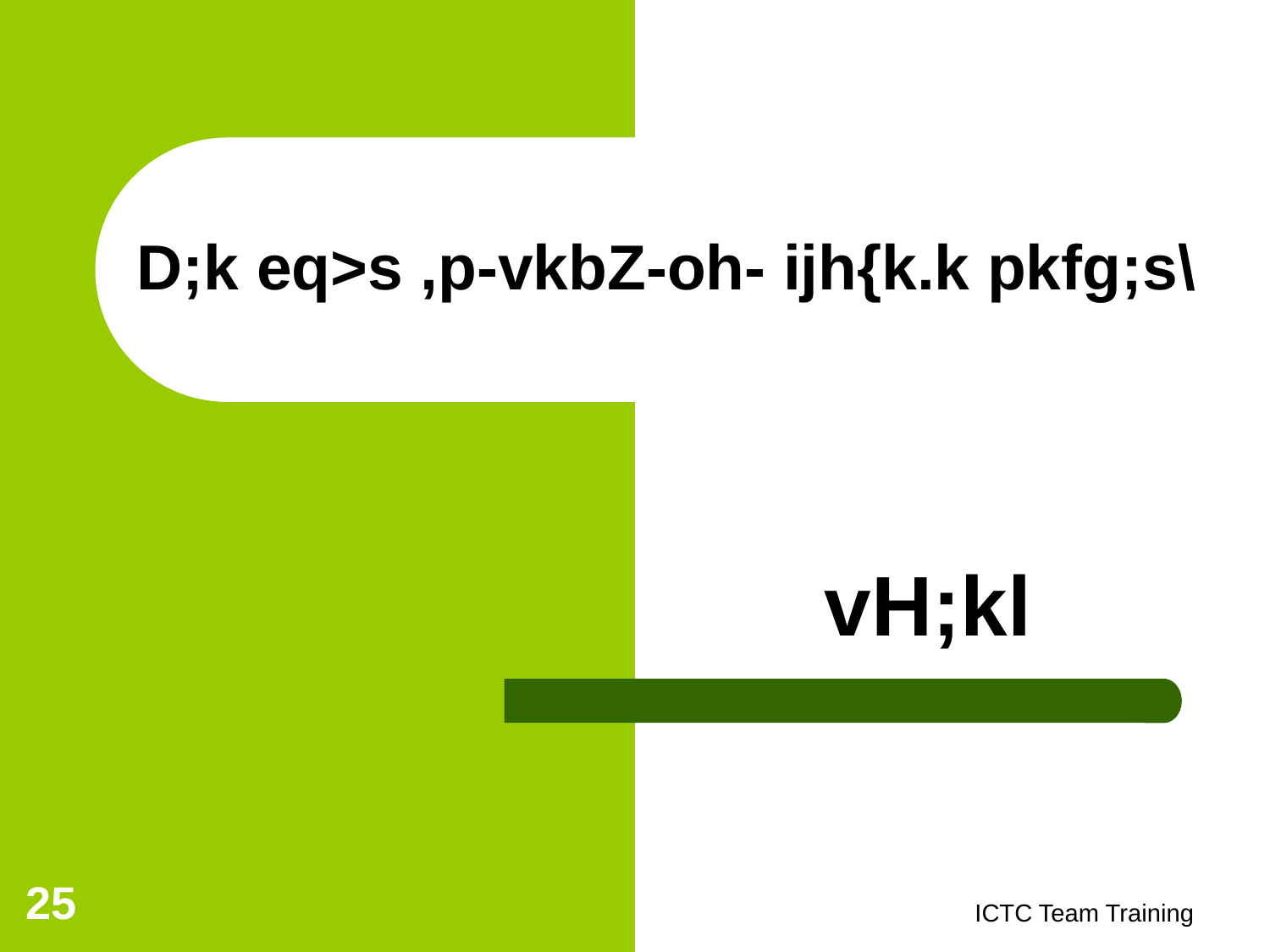

# D;k eq>s ,p-vkbZ-oh- ijh{k.k pkfg;s\
vH;kl
25
ICTC Team Training